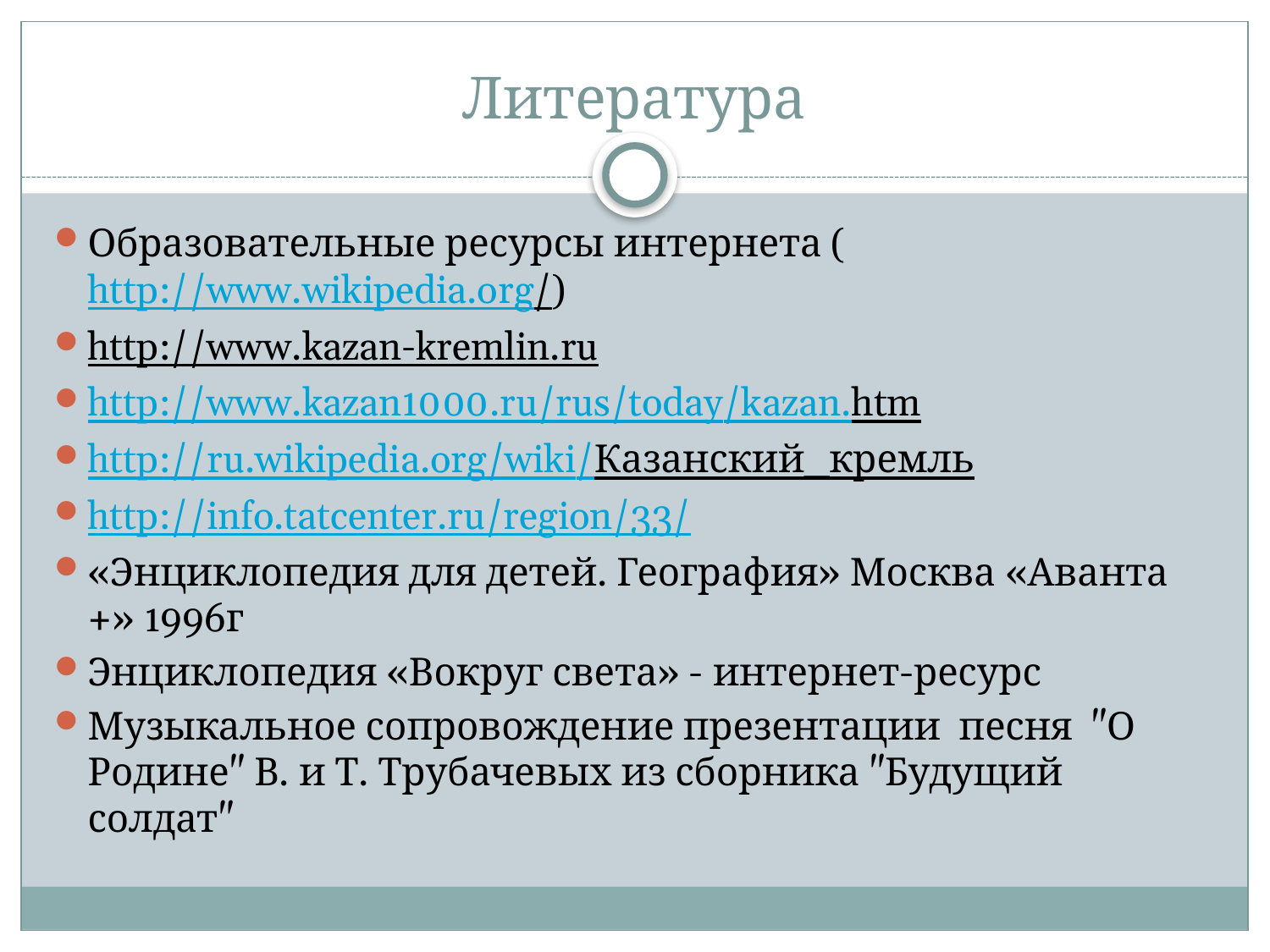

# Литература
Образовательные ресурсы интернета (http://www.wikipedia.org/)
http://www.kazan-kremlin.ru
http://www.kazan1000.ru/rus/today/kazan.htm
http://ru.wikipedia.org/wiki/Казанский_кремль
http://info.tatcenter.ru/region/33/
«Энциклопедия для детей. География» Москва «Аванта +» 1996г
Энциклопедия «Вокруг света» - интернет-ресурс
Музыкальное сопровождение презентации  песня  "О Родине" В. и Т. Трубачевых из сборника "Будущий солдат"